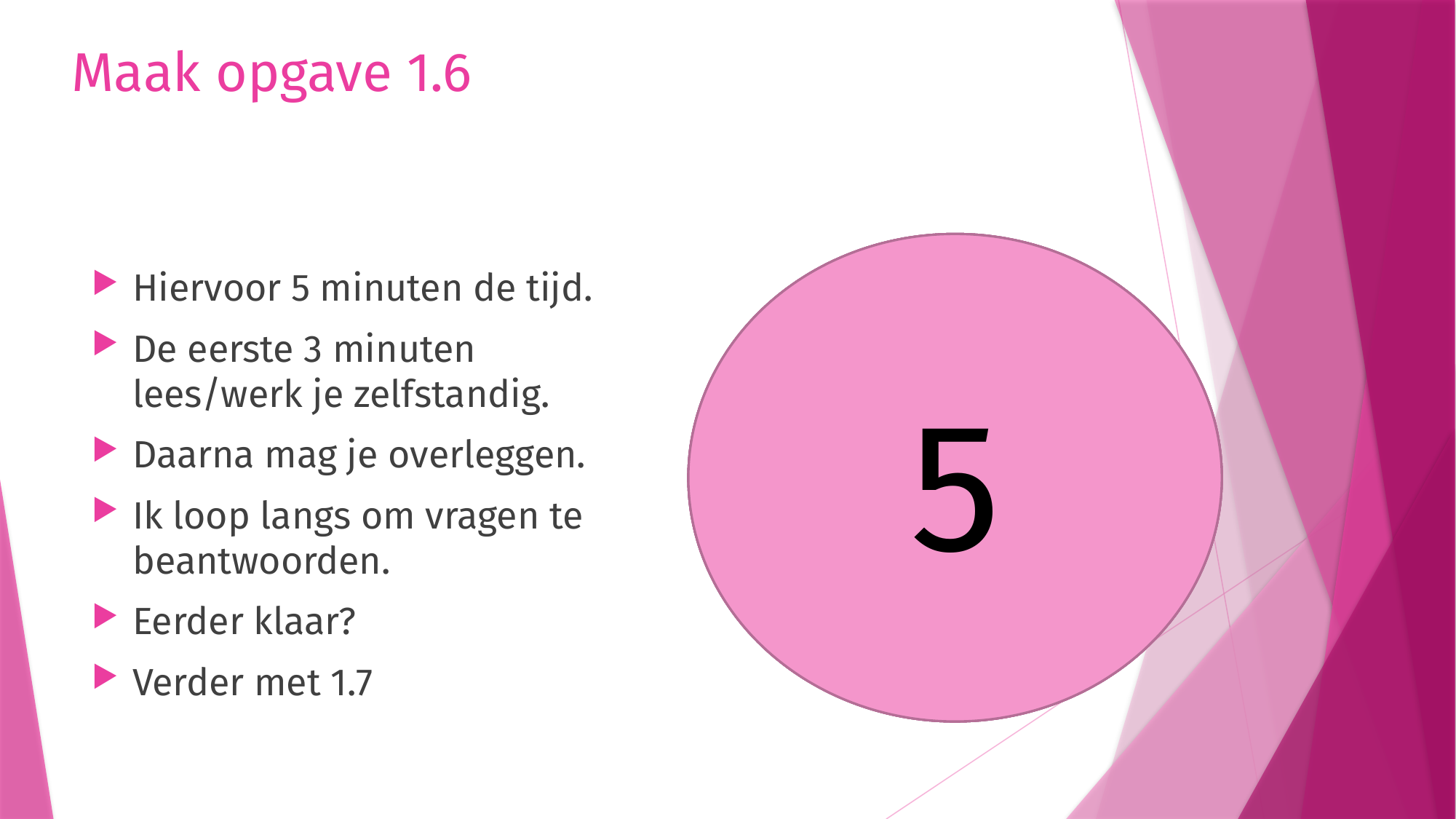

# Maak opgave 1.6
5
4
3
1
2
Hiervoor 5 minuten de tijd.
De eerste 3 minuten lees/werk je zelfstandig.
Daarna mag je overleggen.
Ik loop langs om vragen te beantwoorden.
Eerder klaar?
Verder met 1.7